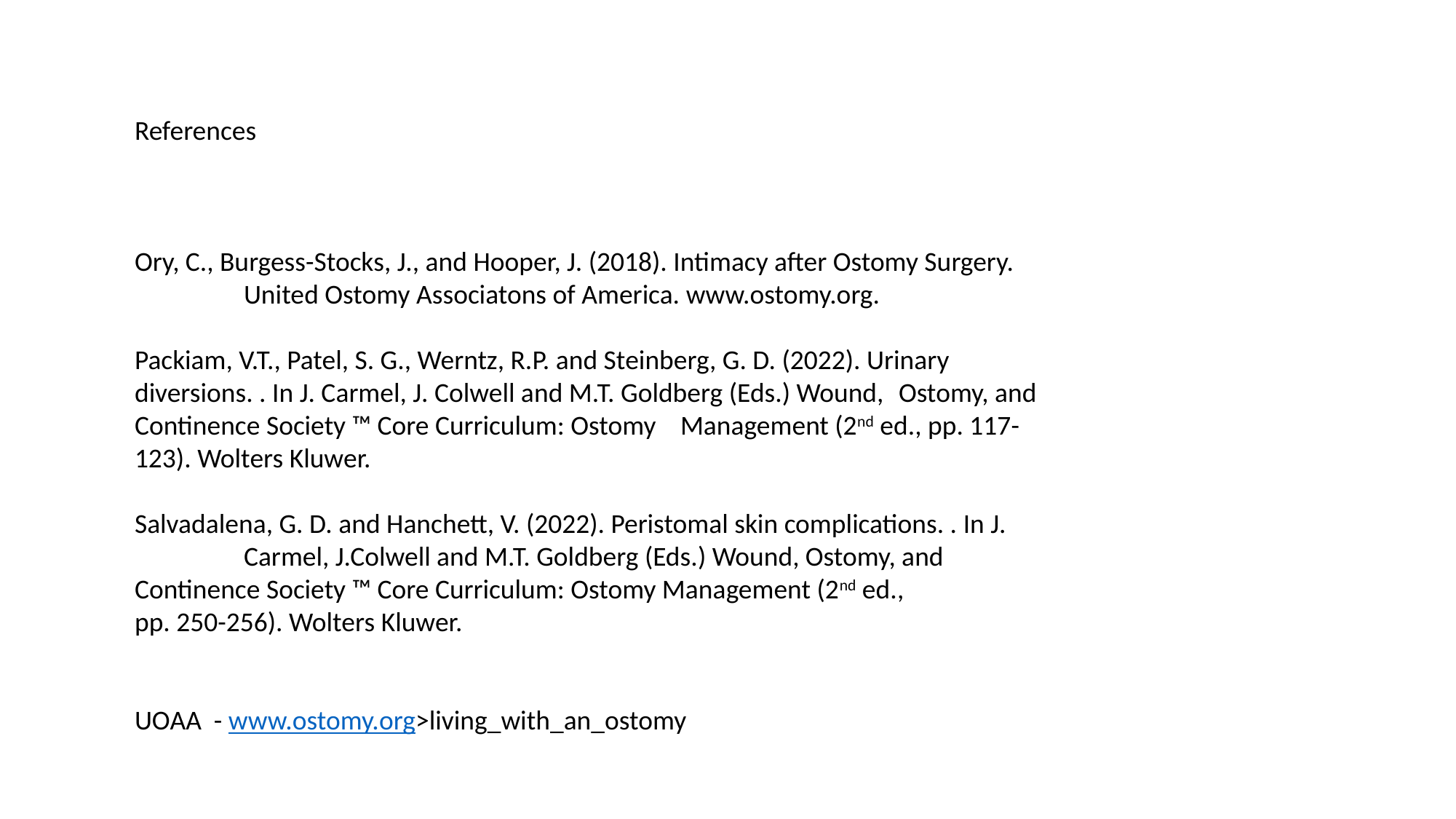

References

Ory, C., Burgess-Stocks, J., and Hooper, J. (2018). Intimacy after Ostomy Surgery. 	United Ostomy Associatons of America. www.ostomy.org.

Packiam, V.T., Patel, S. G., Werntz, R.P. and Steinberg, G. D. (2022). Urinary 	diversions. . In J. Carmel, J. Colwell and M.T. Goldberg (Eds.) Wound, 	Ostomy, and Continence Society ™ Core Curriculum: Ostomy 	Management (2nd ed., pp. 117-123). Wolters Kluwer.

Salvadalena, G. D. and Hanchett, V. (2022). Peristomal skin complications. . In J. 	Carmel, J.Colwell and M.T. Goldberg (Eds.) Wound, Ostomy, and 	Continence Society ™ Core Curriculum: Ostomy Management (2nd ed., 	pp. 250-256). Wolters Kluwer.

UOAA  - www.ostomy.org>living_with_an_ostomy